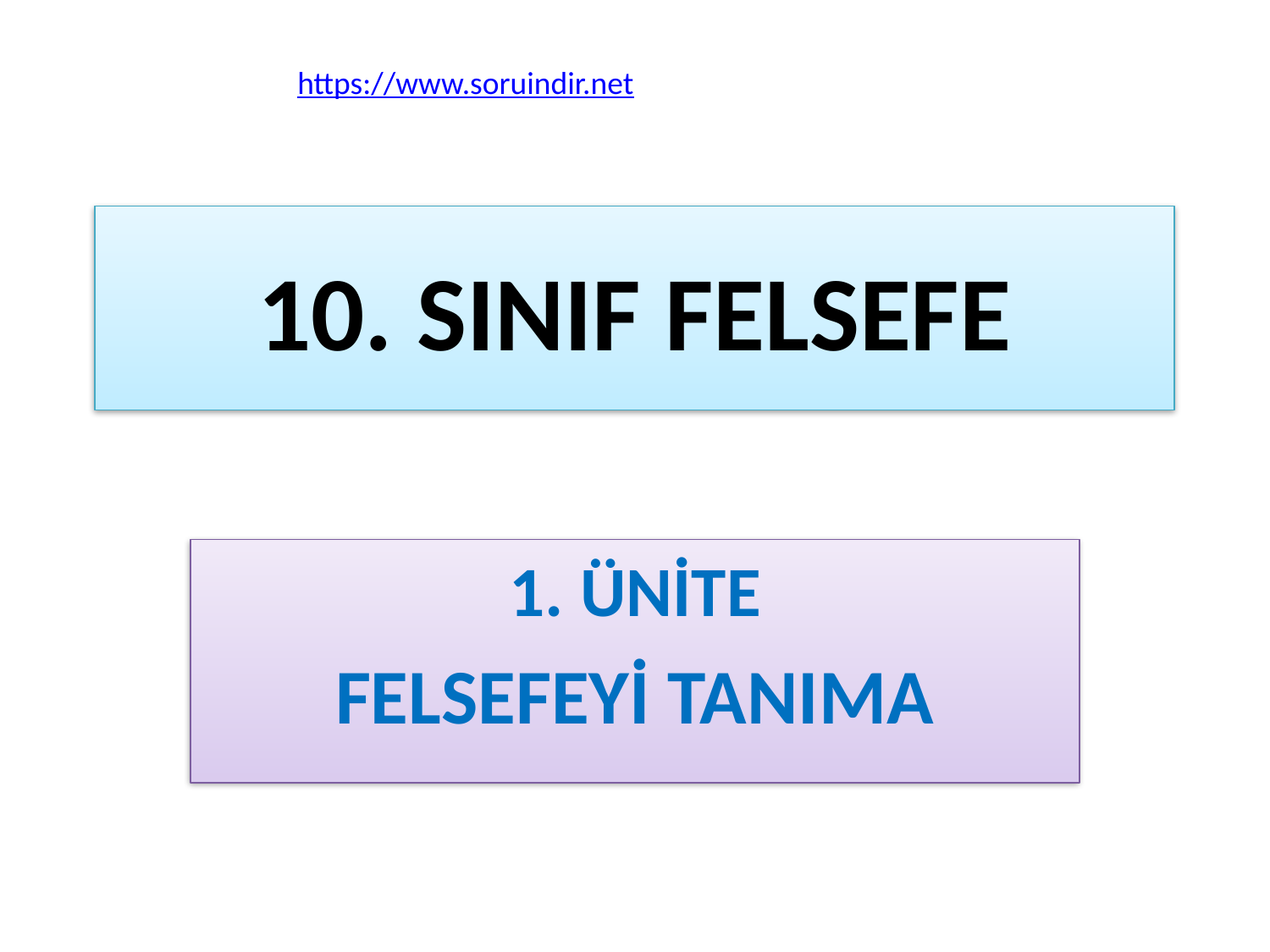

https://www.soruindir.net
# 10. SINIF FELSEFE
ÜNİTE
FELSEFEYİ TANIMA